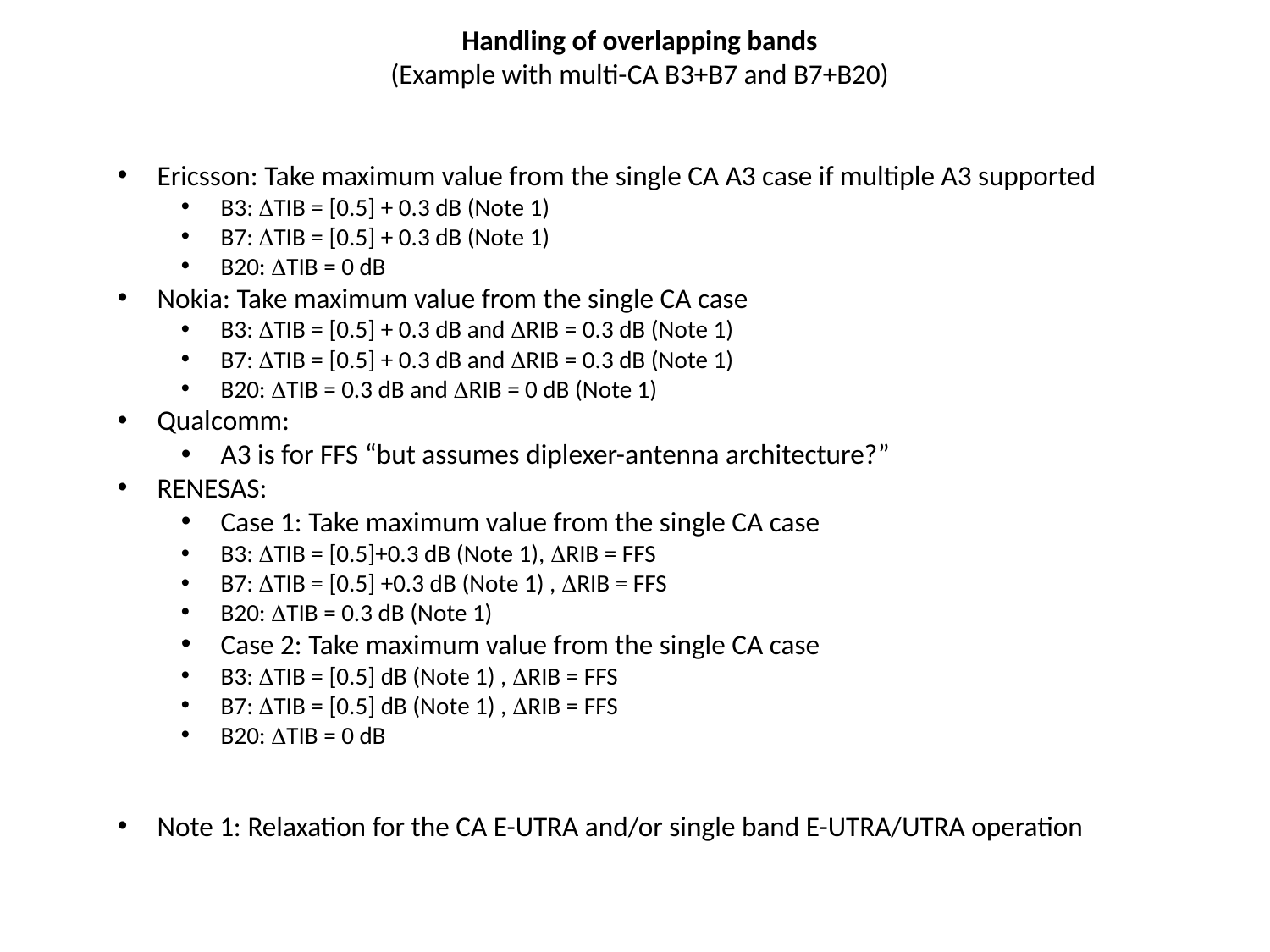

Handling of overlapping bands
(Example with multi-CA B3+B7 and B7+B20)

Ericsson: Take maximum value from the single CA A3 case if multiple A3 supported
B3: ΔTIB = [0.5] + 0.3 dB (Note 1)
B7: ΔTIB = [0.5] + 0.3 dB (Note 1)
B20: ΔTIB = 0 dB
Nokia: Take maximum value from the single CA case
B3: ΔTIB = [0.5] + 0.3 dB and ΔRIB = 0.3 dB (Note 1)
B7: ΔTIB = [0.5] + 0.3 dB and ΔRIB = 0.3 dB (Note 1)
B20: ΔTIB = 0.3 dB and ΔRIB = 0 dB (Note 1)
Qualcomm:
A3 is for FFS “but assumes diplexer-antenna architecture?”
RENESAS:
Case 1: Take maximum value from the single CA case
B3: ΔTIB = [0.5]+0.3 dB (Note 1), ΔRIB = FFS
B7: ΔTIB = [0.5] +0.3 dB (Note 1) , ΔRIB = FFS
B20: ΔTIB = 0.3 dB (Note 1)
Case 2: Take maximum value from the single CA case
B3: ΔTIB = [0.5] dB (Note 1) , ΔRIB = FFS
B7: ΔTIB = [0.5] dB (Note 1) , ΔRIB = FFS
B20: ΔTIB = 0 dB

Note 1: Relaxation for the CA E-UTRA and/or single band E-UTRA/UTRA operation